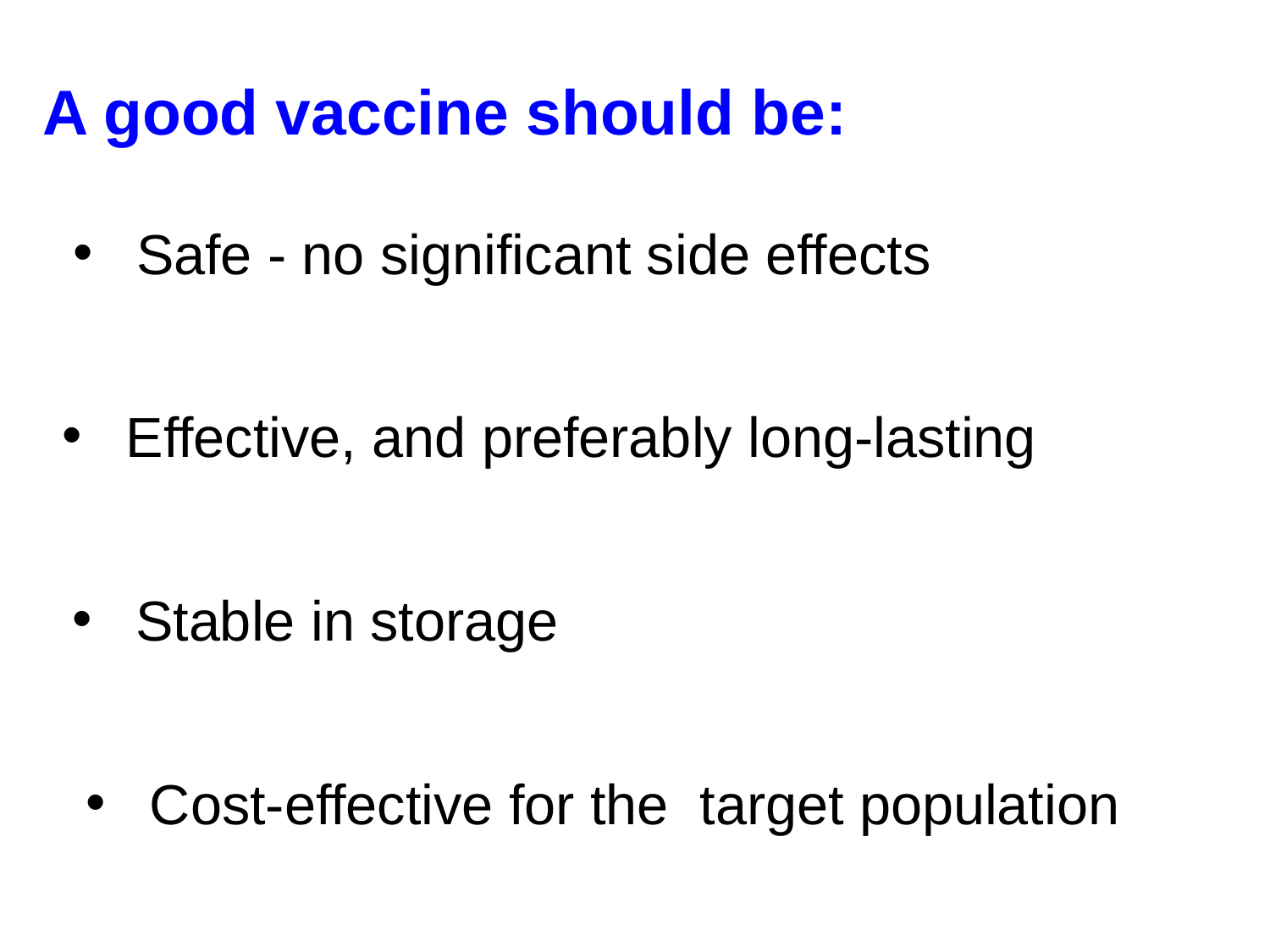

A good vaccine should be:
Safe - no significant side effects
Effective, and preferably long-lasting
Stable in storage
Cost-effective for the  target population